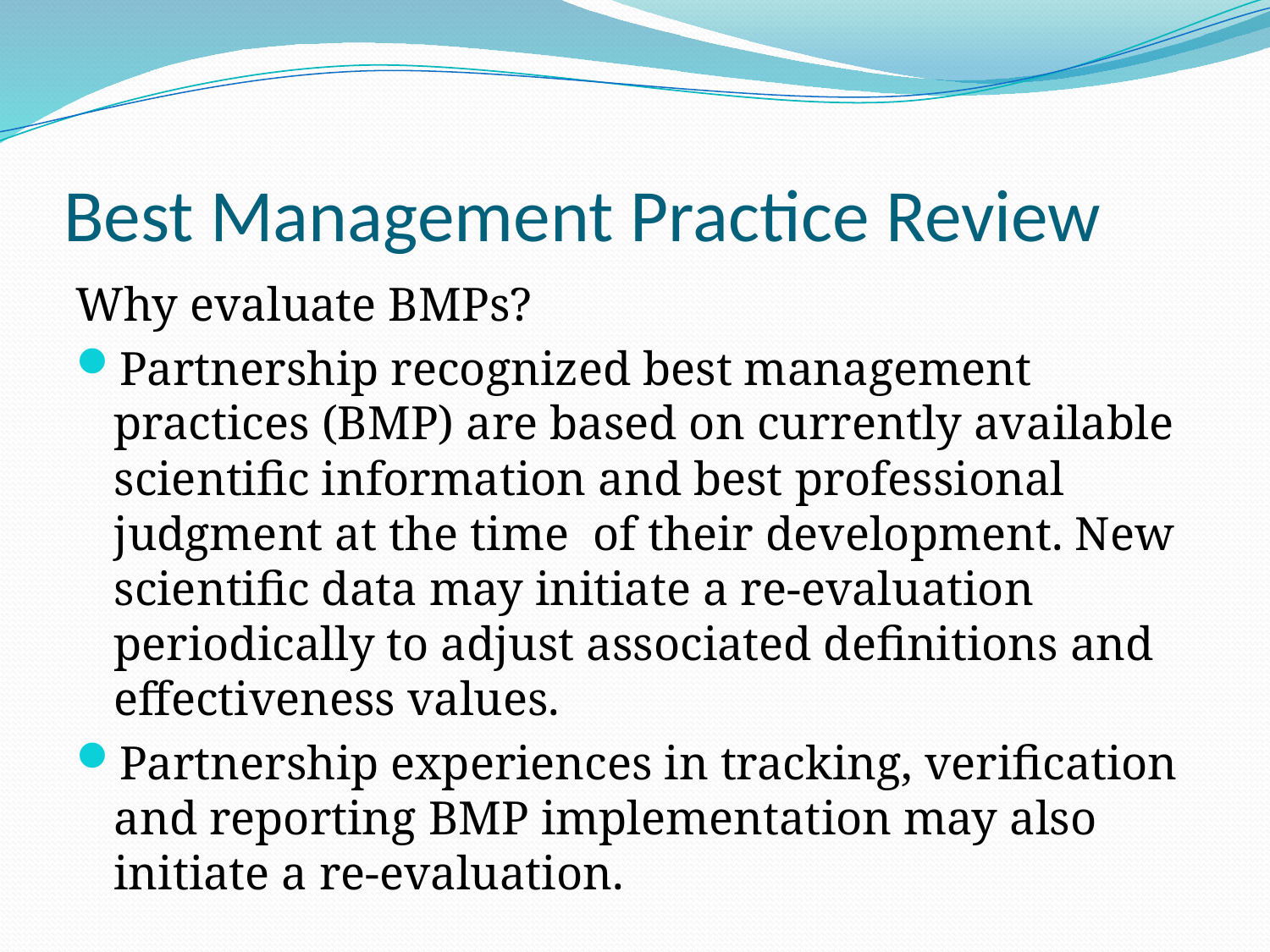

# Best Management Practice Review
Why evaluate BMPs?
Partnership recognized best management practices (BMP) are based on currently available scientific information and best professional judgment at the time  of their development. New scientific data may initiate a re-evaluation periodically to adjust associated definitions and effectiveness values.
Partnership experiences in tracking, verification and reporting BMP implementation may also initiate a re-evaluation.